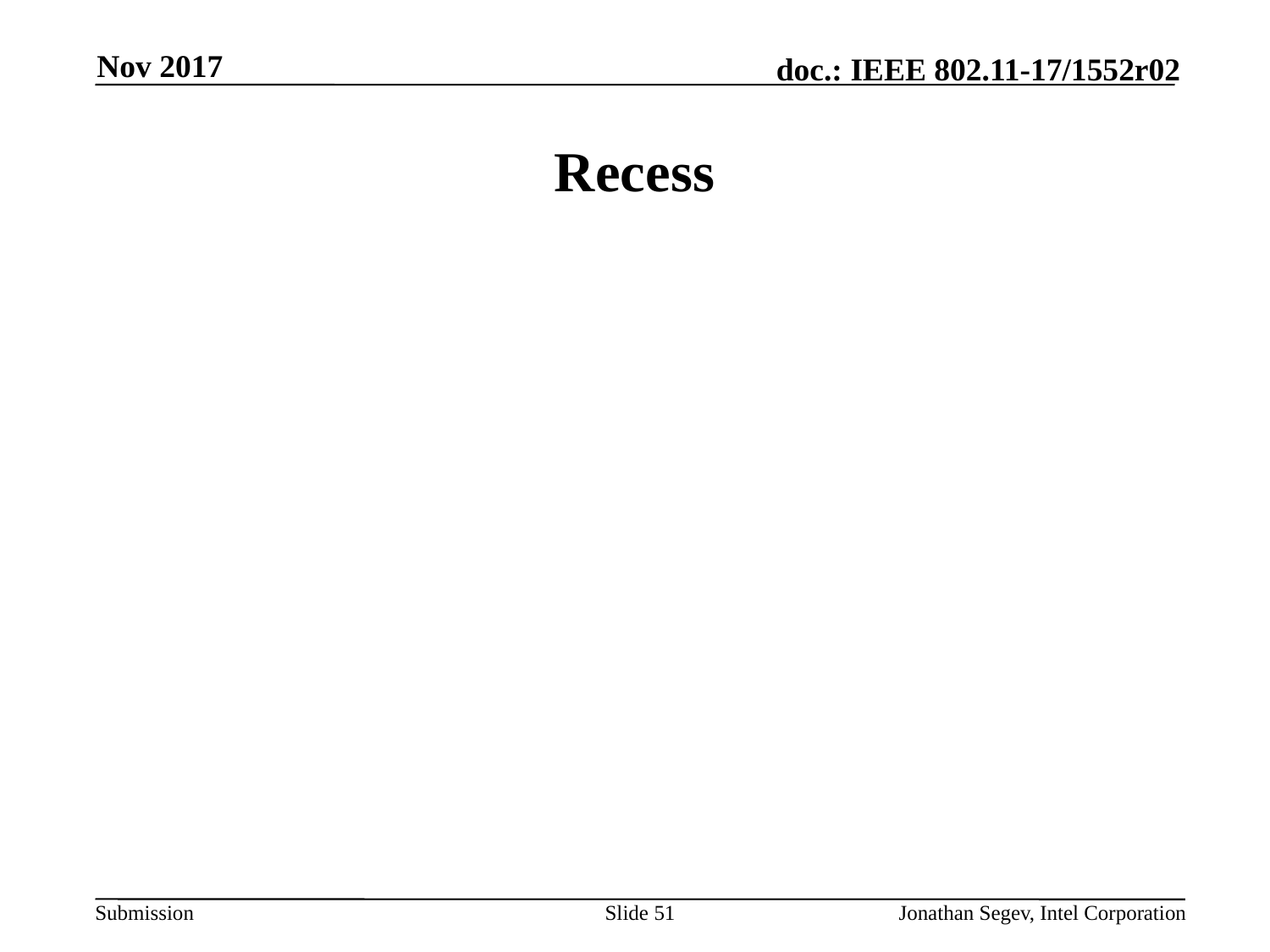

Nov 2017
# Recess

Slide 51
Jonathan Segev, Intel Corporation